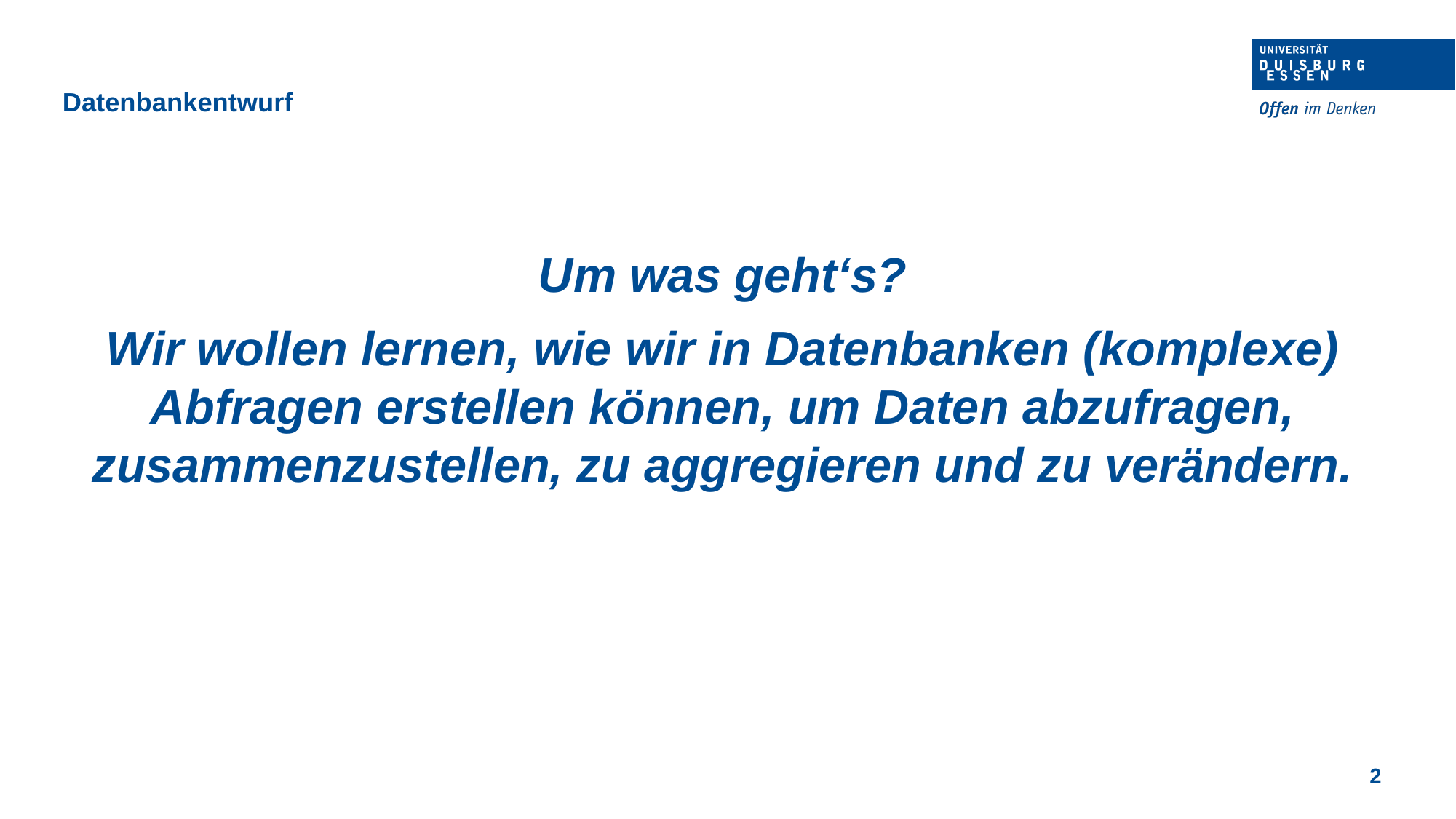

Datenbankentwurf
Um was geht‘s?
Wir wollen lernen, wie wir in Datenbanken (komplexe) Abfragen erstellen können, um Daten abzufragen, zusammenzustellen, zu aggregieren und zu verändern.
2